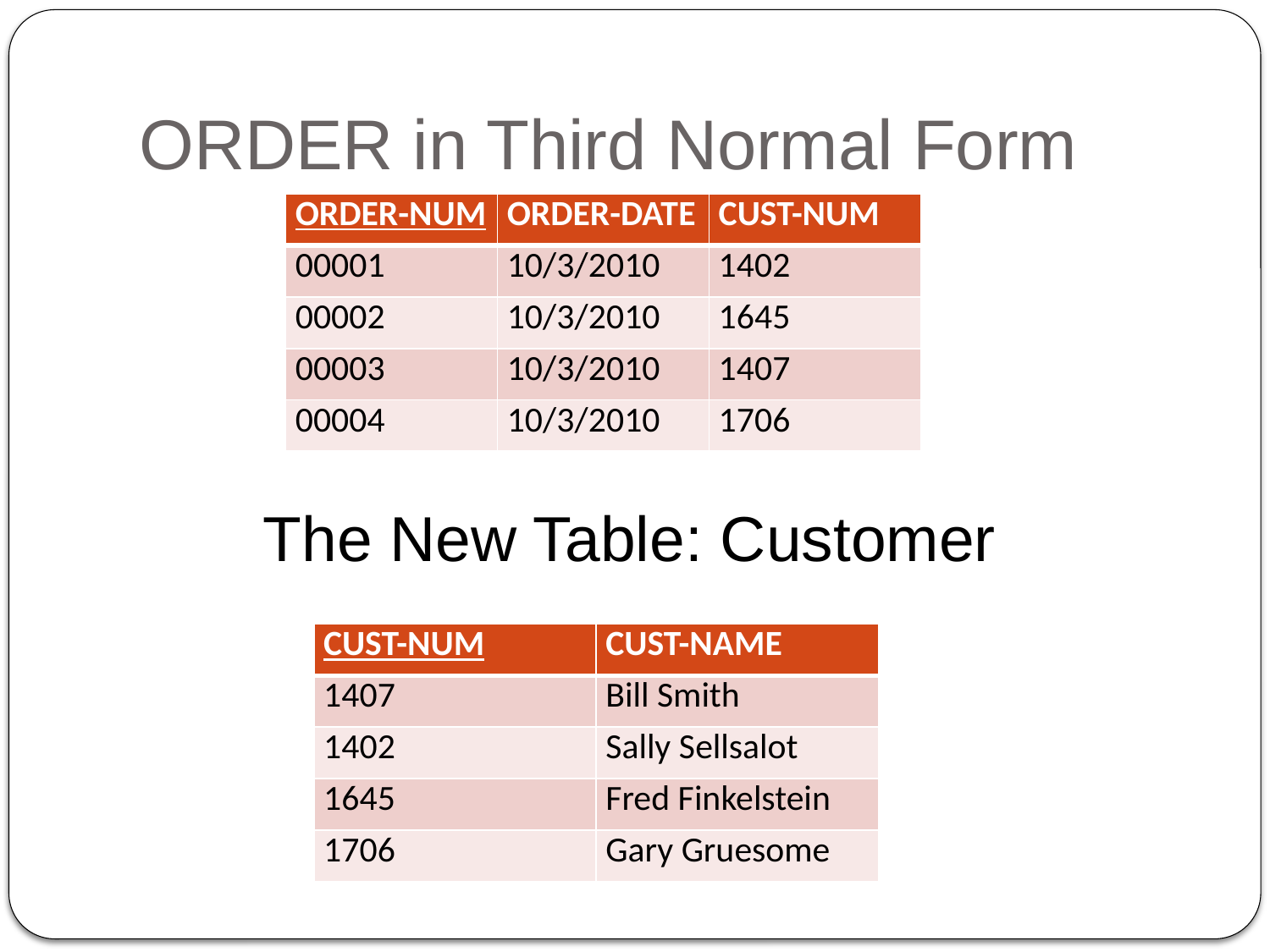

# ORDER in Third Normal Form
| ORDER-NUM | ORDER-DATE | CUST-NUM |
| --- | --- | --- |
| 00001 | 10/3/2010 | 1402 |
| 00002 | 10/3/2010 | 1645 |
| 00003 | 10/3/2010 | 1407 |
| 00004 | 10/3/2010 | 1706 |
The New Table: Customer
| CUST-NUM | CUST-NAME |
| --- | --- |
| 1407 | Bill Smith |
| 1402 | Sally Sellsalot |
| 1645 | Fred Finkelstein |
| 1706 | Gary Gruesome |